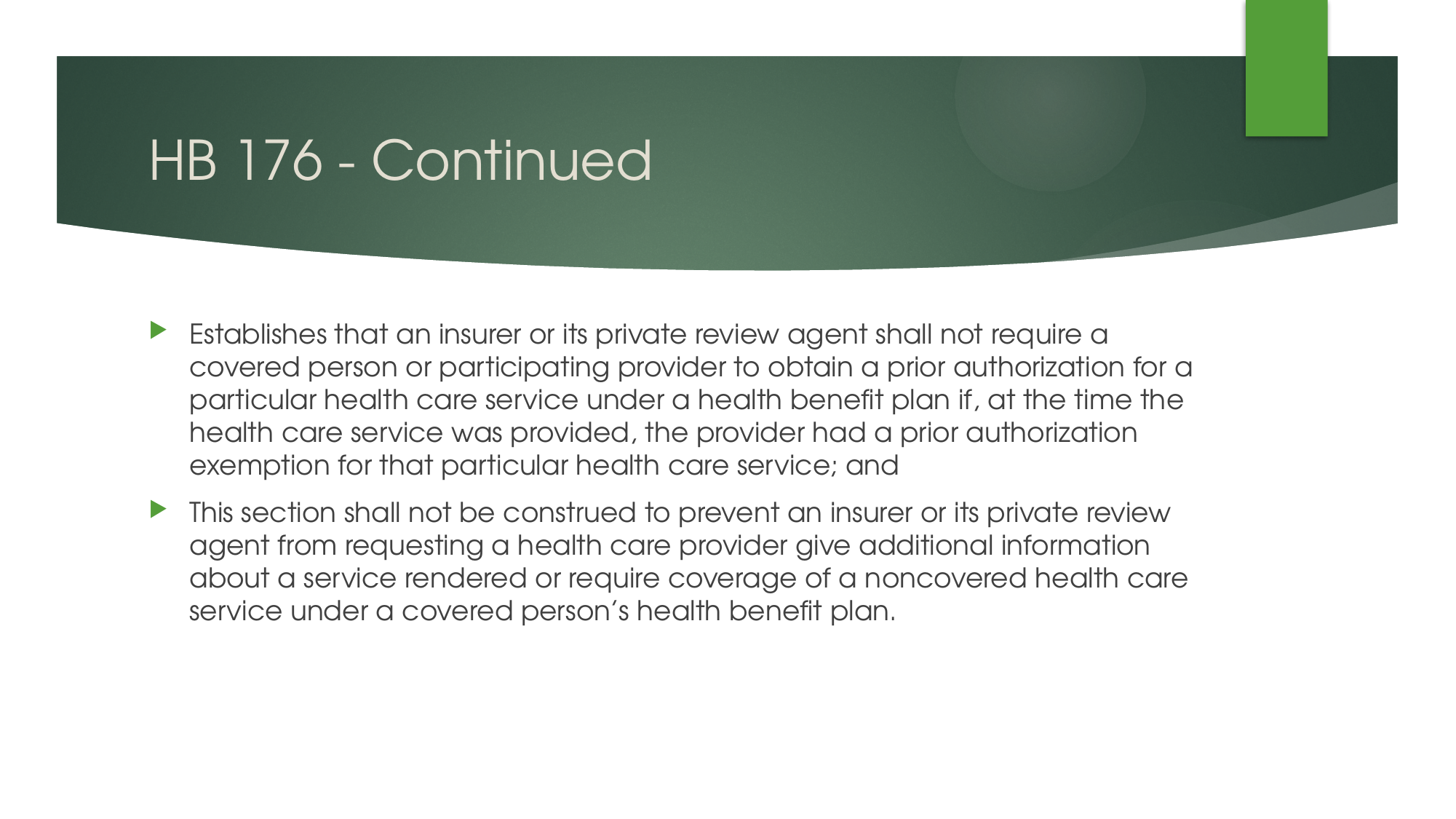

# HB 176 - Continued
Establishes that an insurer or its private review agent shall not require a covered person or participating provider to obtain a prior authorization for a particular health care service under a health benefit plan if, at the time the health care service was provided, the provider had a prior authorization exemption for that particular health care service; and
This section shall not be construed to prevent an insurer or its private review agent from requesting a health care provider give additional information about a service rendered or require coverage of a noncovered health care service under a covered person’s health benefit plan.